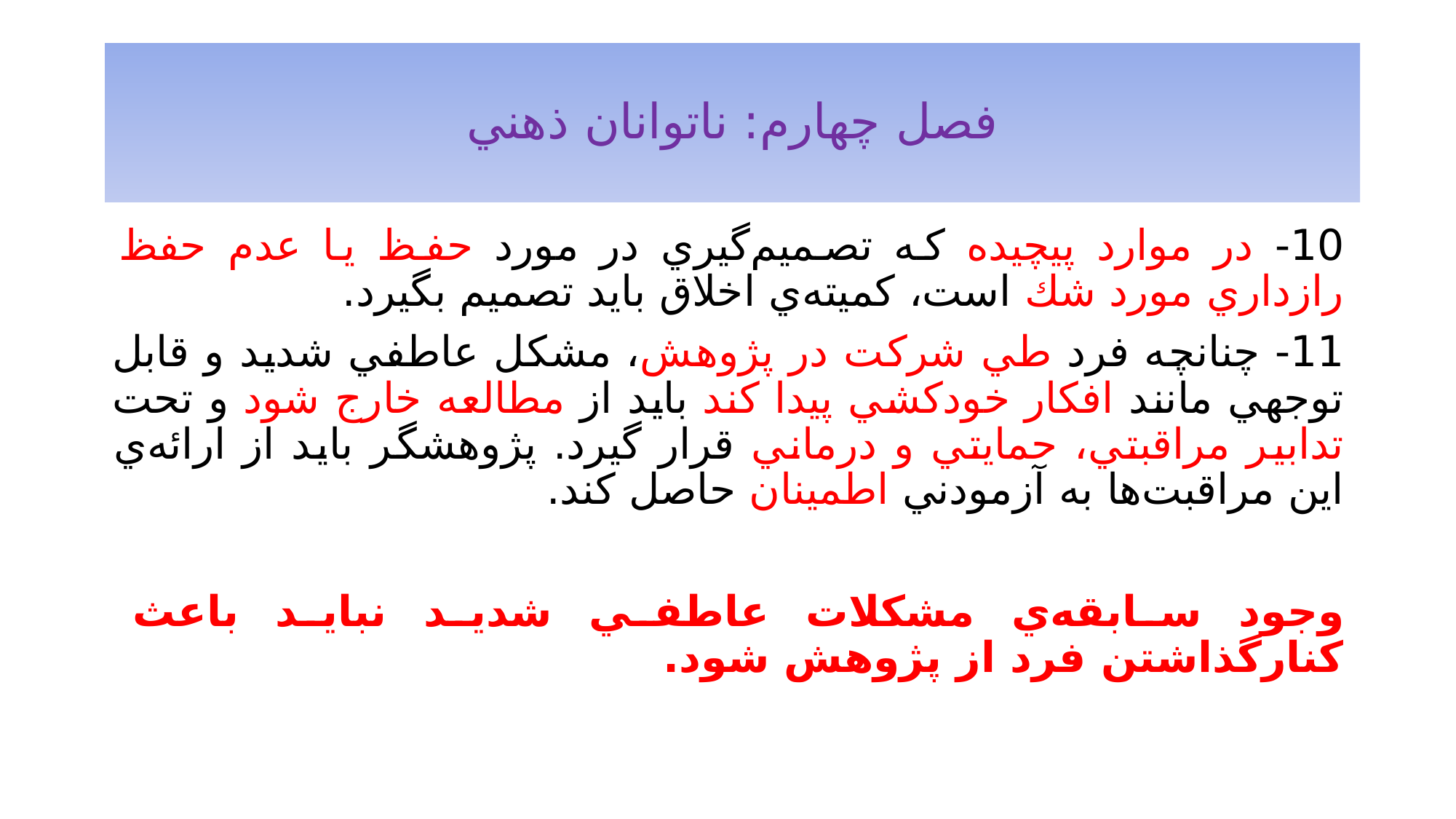

# فصل چهارم: ناتوانان ذهني
10- در موارد پيچيده كه تصميم‌گيري در مورد حفظ يا عدم حفظ رازداري مورد شك است، كميته‌ي اخلاق بايد تصميم بگيرد.
11- چنانچه فرد طي شركت در پژوهش، مشكل عاطفي شديد و قابل توجهي مانند افكار خودكشي پيدا کند بايد از مطالعه خارج شود و تحت تدابير مراقبتي، حمايتي و درماني قرار گيرد. پژوهشگر بايد از ارائه‌ي اين مراقبت‌ها به آزمودني اطمينان حاصل کند.

وجود سابقه‌ي مشکلات عاطفي شديد نبايد باعث کنارگذاشتن فرد از پژوهش شود.